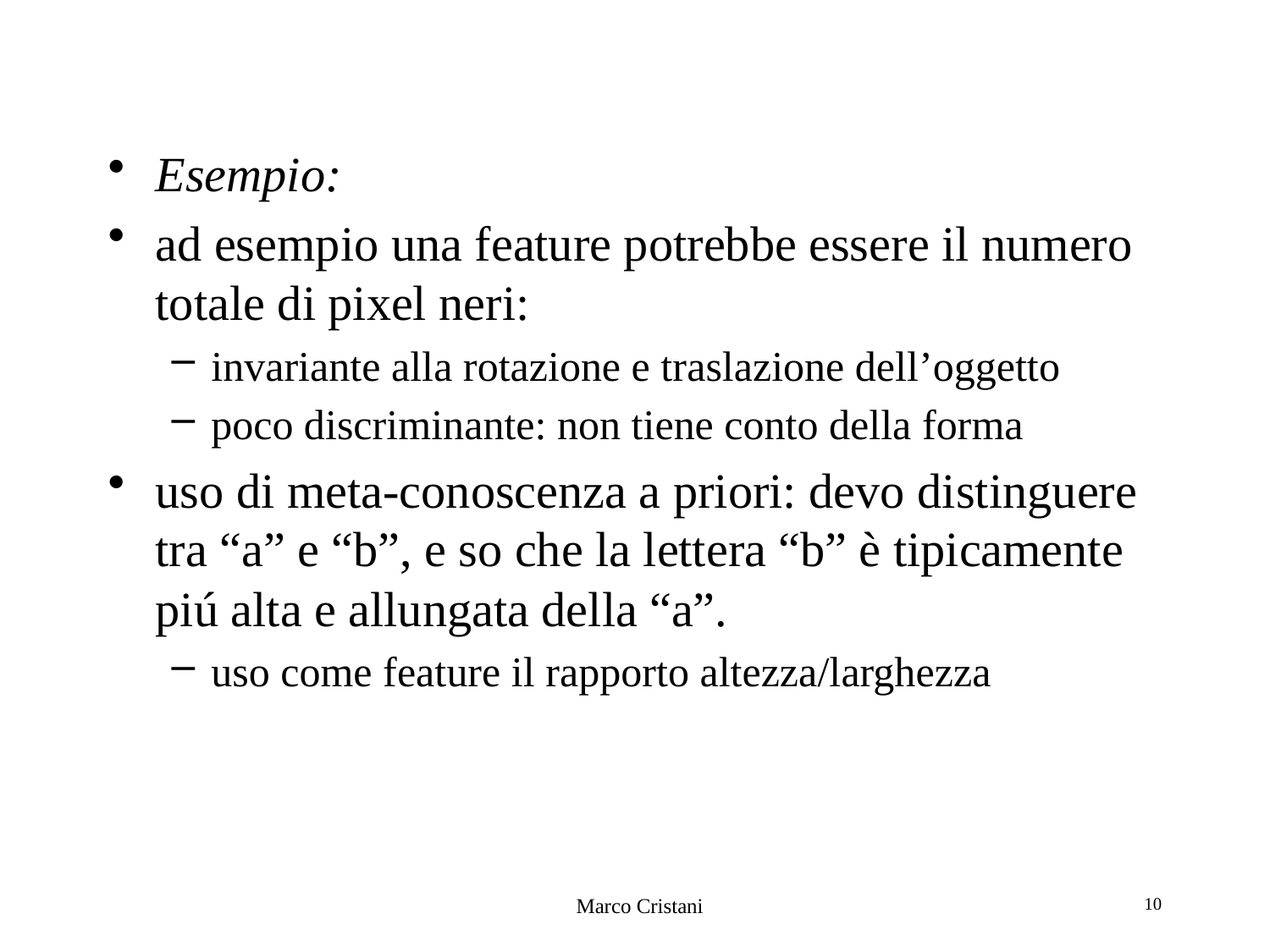

Esempio:
ad esempio una feature potrebbe essere il numero totale di pixel neri:
invariante alla rotazione e traslazione dell’oggetto
poco discriminante: non tiene conto della forma
uso di meta-conoscenza a priori: devo distinguere tra “a” e “b”, e so che la lettera “b” è tipicamente piú alta e allungata della “a”.
uso come feature il rapporto altezza/larghezza
Marco Cristani
10